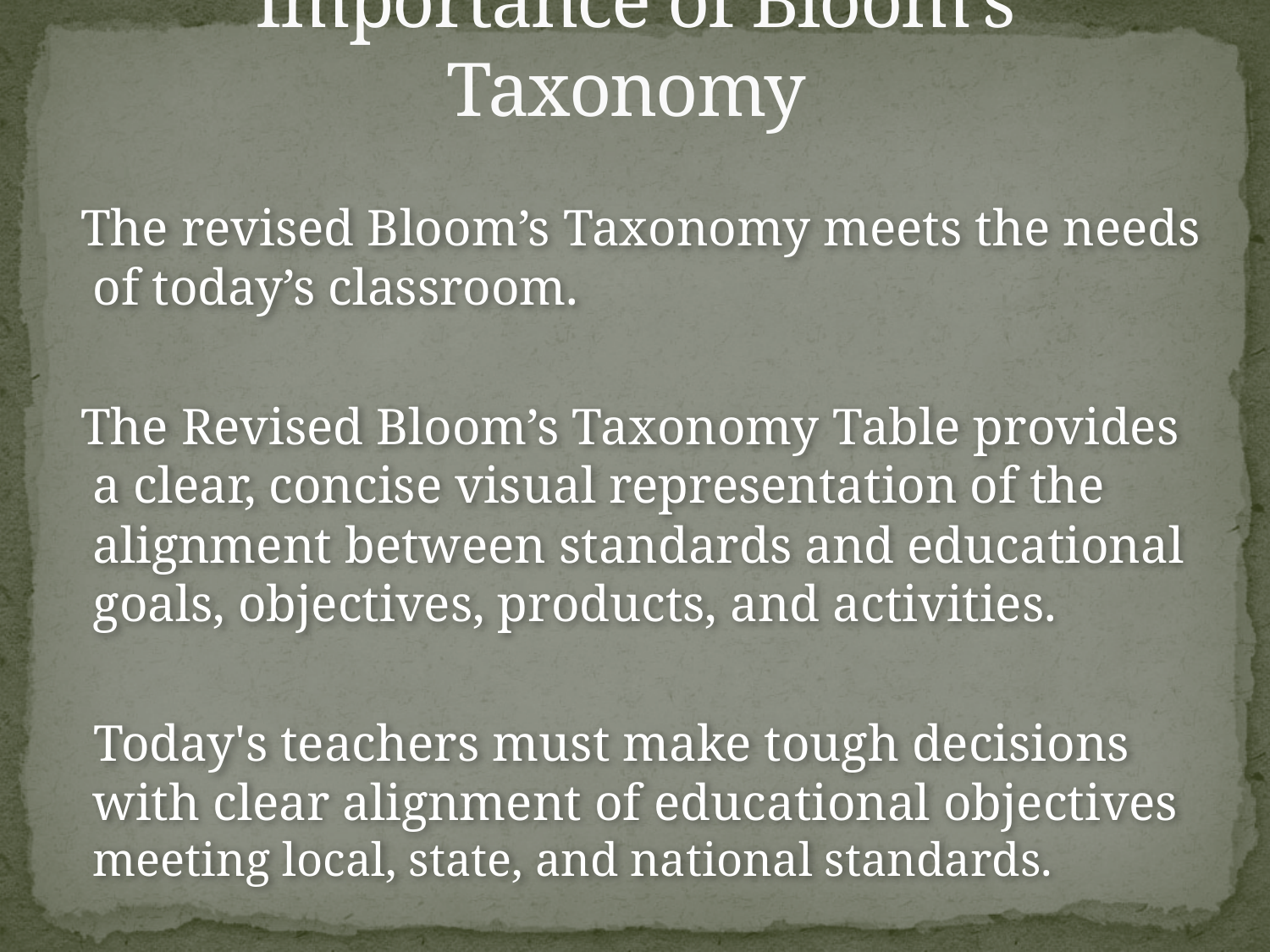

# Importance of Bloom’s Taxonomy
  The revised Bloom’s Taxonomy meets the needs of today’s classroom.

  The Revised Bloom’s Taxonomy Table provides a clear, concise visual representation of the alignment between standards and educational goals, objectives, products, and activities.

   Today's teachers must make tough decisions with clear alignment of educational objectives meeting local, state, and national standards.